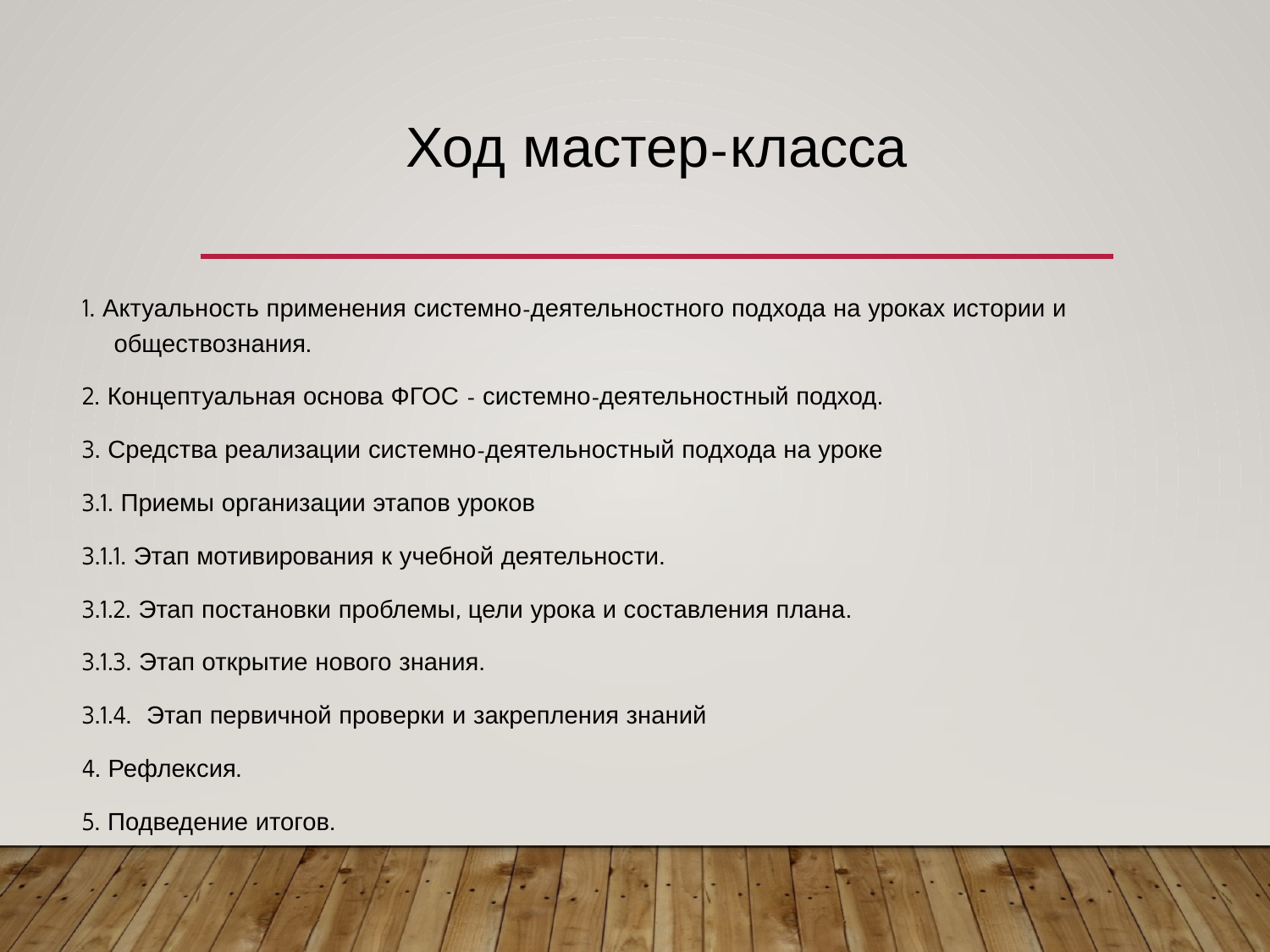

# Ход мастер-класса
1. Актуальность применения системно-деятельностного подхода на уроках истории и обществознания.
2. Концептуальная основа ФГОС - системно-деятельностный подход.
3. Средства реализации системно-деятельностный подхода на уроке
3.1. Приемы организации этапов уроков
3.1.1. Этап мотивирования к учебной деятельности.
3.1.2. Этап постановки проблемы, цели урока и составления плана.
3.1.3. Этап открытие нового знания.
3.1.4.  Этап первичной проверки и закрепления знаний
4. Рефлексия.
5. Подведение итогов.